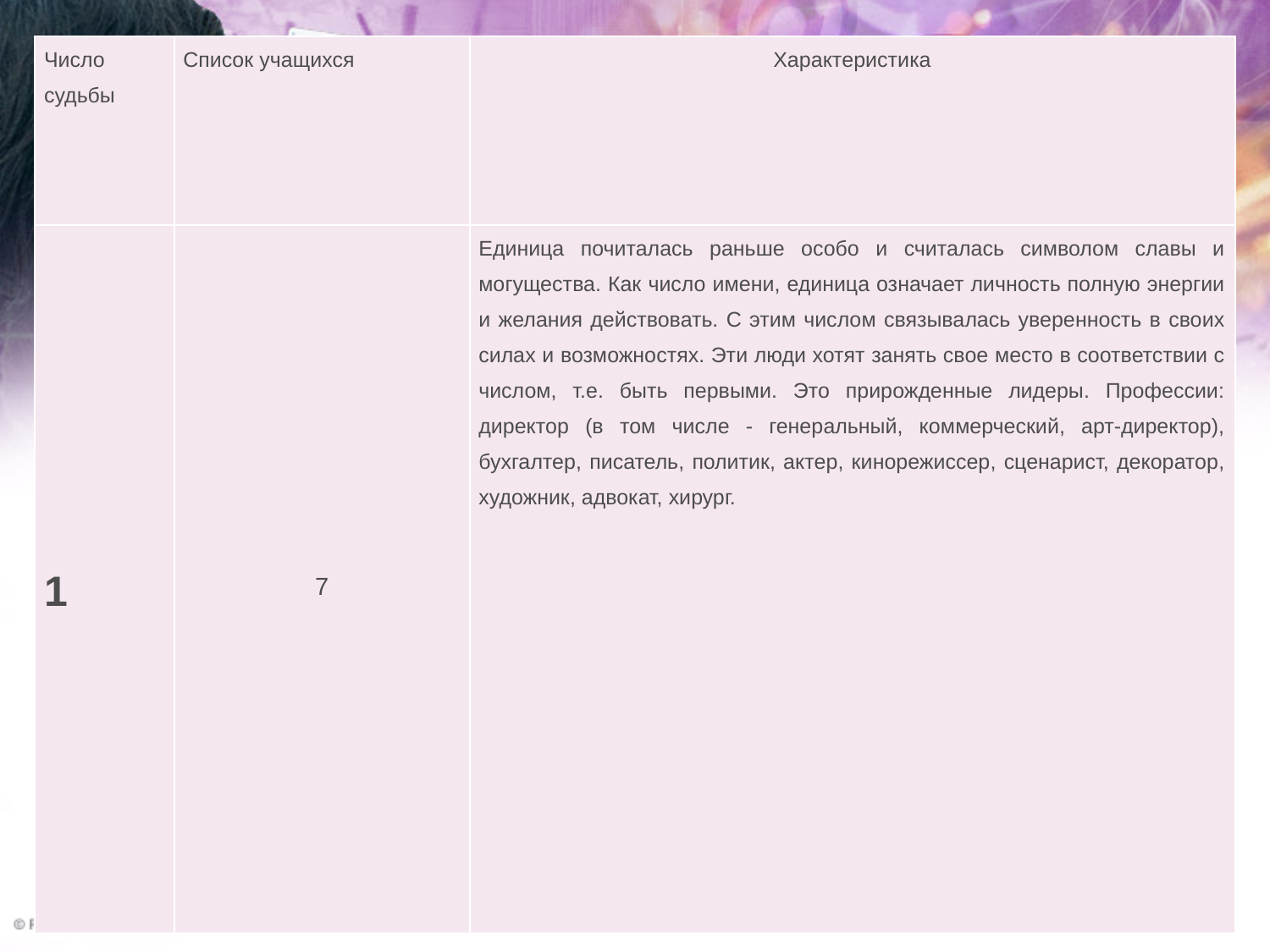

| Число судьбы | Список учащихся | Характеристика |
| --- | --- | --- |
| 1 | 7 | Единица почиталась раньше особо и считалась символом славы и могущества. Как число имени, единица означает личность полную энергии и желания действовать. С этим числом связывалась уверенность в своих силах и возможностях. Эти люди хотят занять свое место в соответствии с числом, т.е. быть первыми. Это прирожденные лидеры. Профессии: директор (в том числе - генеральный, коммерческий, арт-директор), бухгалтер, писатель, политик, актер, кинорежиссер, сценарист, декоратор, художник, адвокат, хирург. |
#